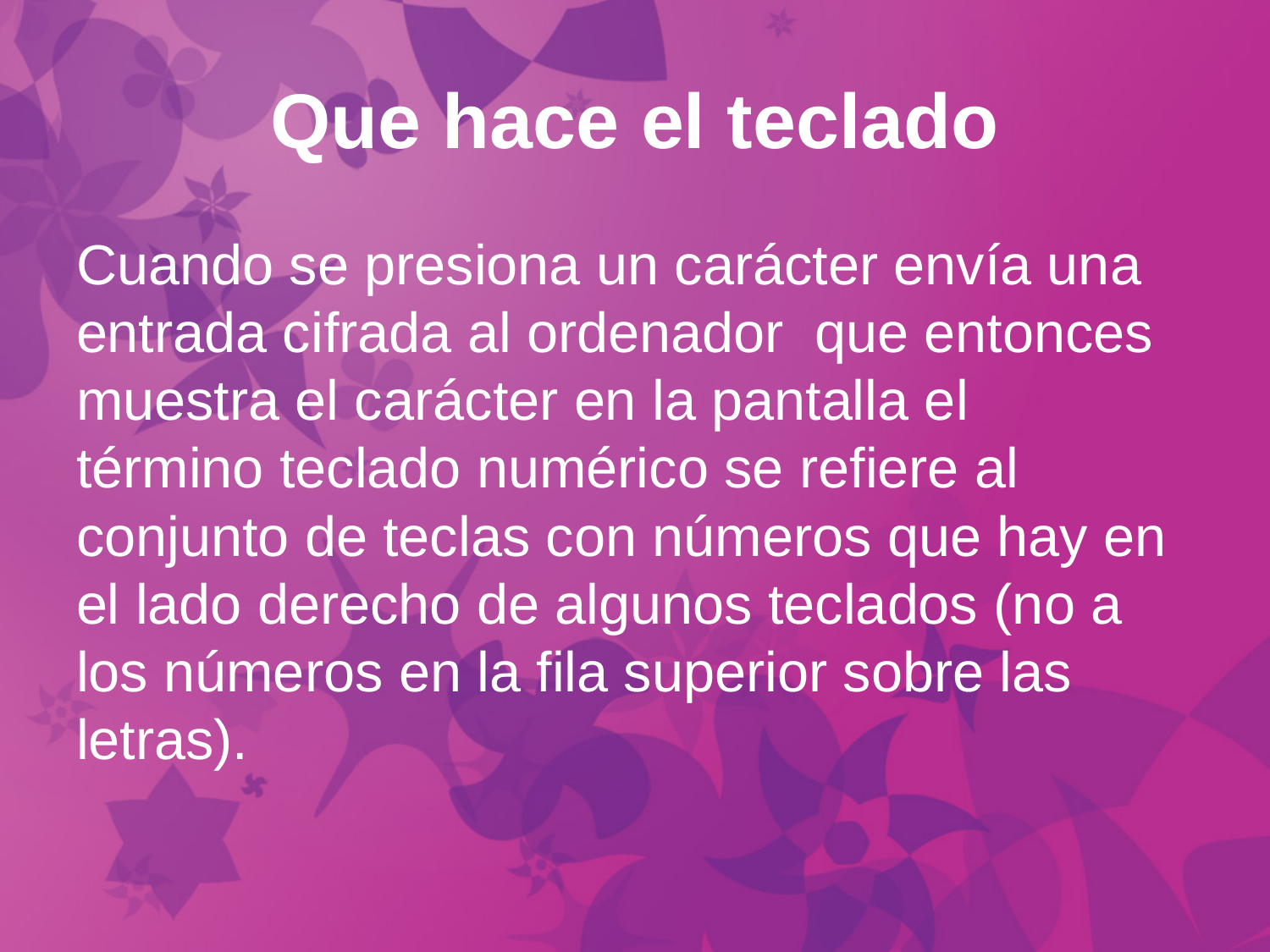

# Que hace el teclado
Cuando se presiona un carácter envía una entrada cifrada al ordenador  que entonces muestra el carácter en la pantalla el término teclado numérico se refiere al conjunto de teclas con números que hay en el lado derecho de algunos teclados (no a los números en la fila superior sobre las letras).